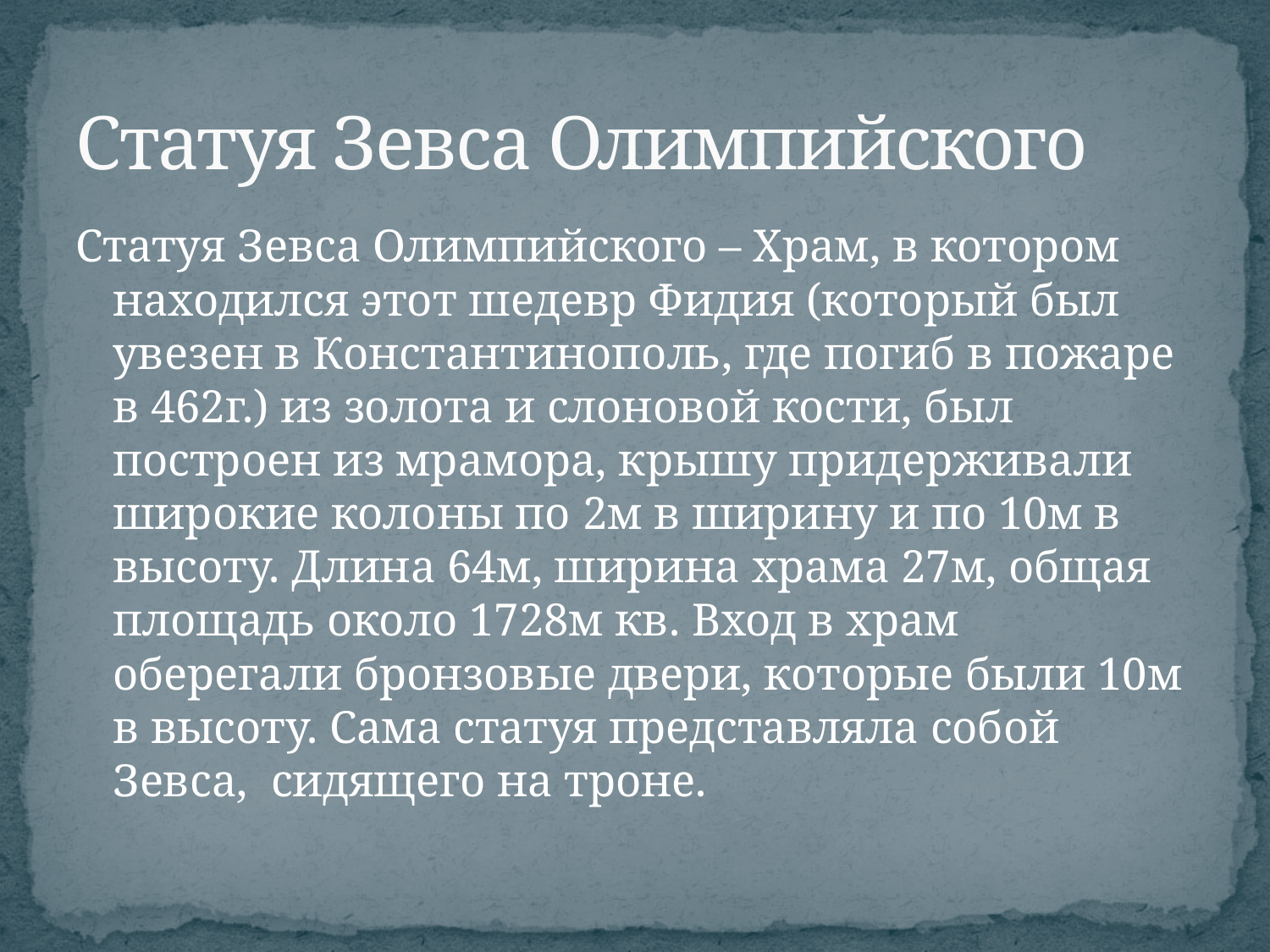

# Статуя Зевса Олимпийского
Статуя Зевса Олимпийского – Храм, в котором находился этот шедевр Фидия (который был увезен в Константинополь, где погиб в пожаре в 462г.) из золота и слоновой кости, был построен из мрамора, крышу придерживали широкие колоны по 2м в ширину и по 10м в высоту. Длина 64м, ширина храма 27м, общая площадь около 1728м кв. Вход в храм оберегали бронзовые двери, которые были 10м в высоту. Сама статуя представляла собой Зевса,  сидящего на троне.